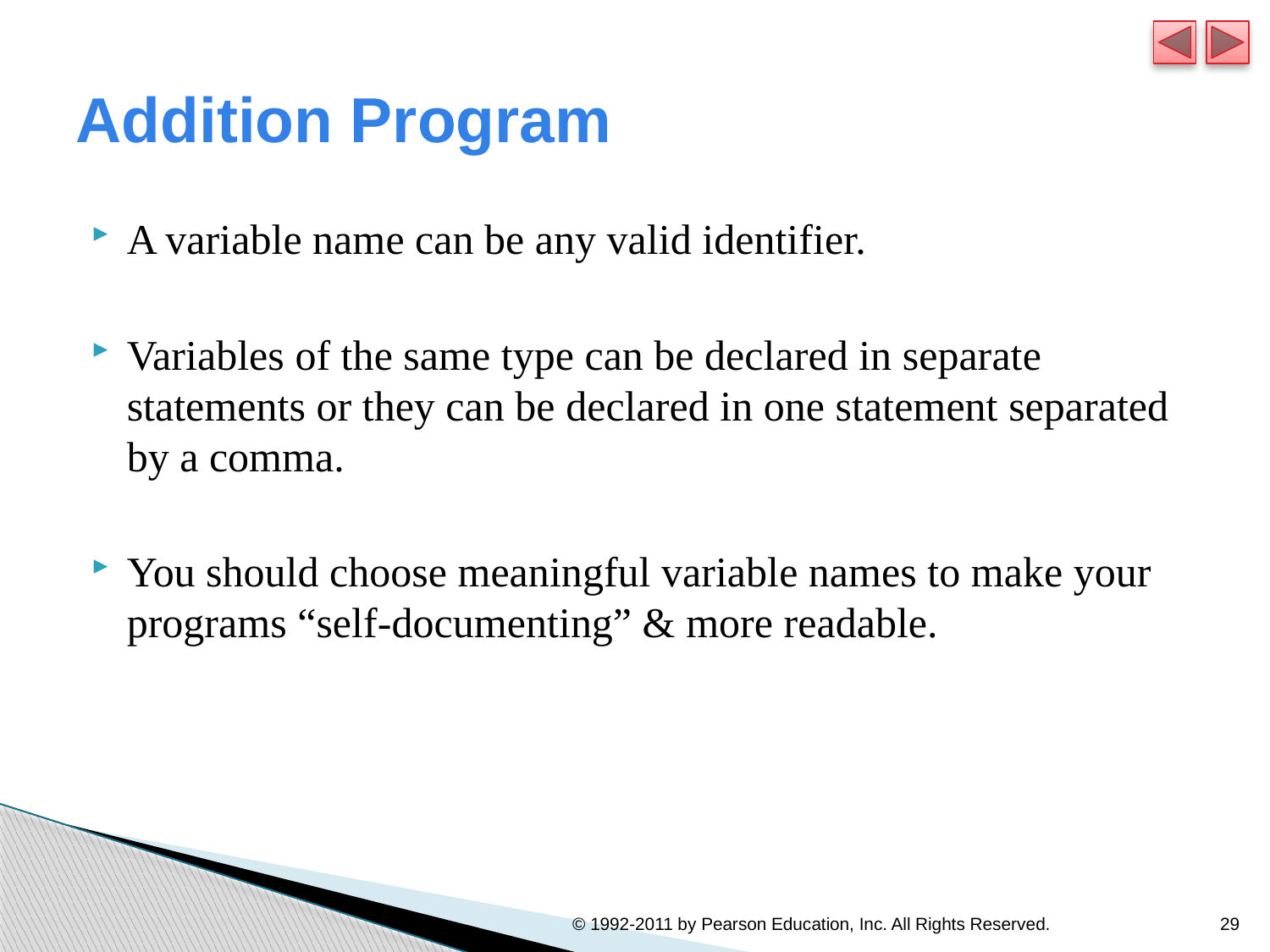

# Addition Program
A variable name can be any valid identifier.

Variables of the same type can be declared in separate statements or they can be declared in one statement separated by a comma.

You should choose meaningful variable names to make your programs “self-documenting” & more readable.
© 1992-2011 by Pearson Education, Inc. All Rights Reserved.
29